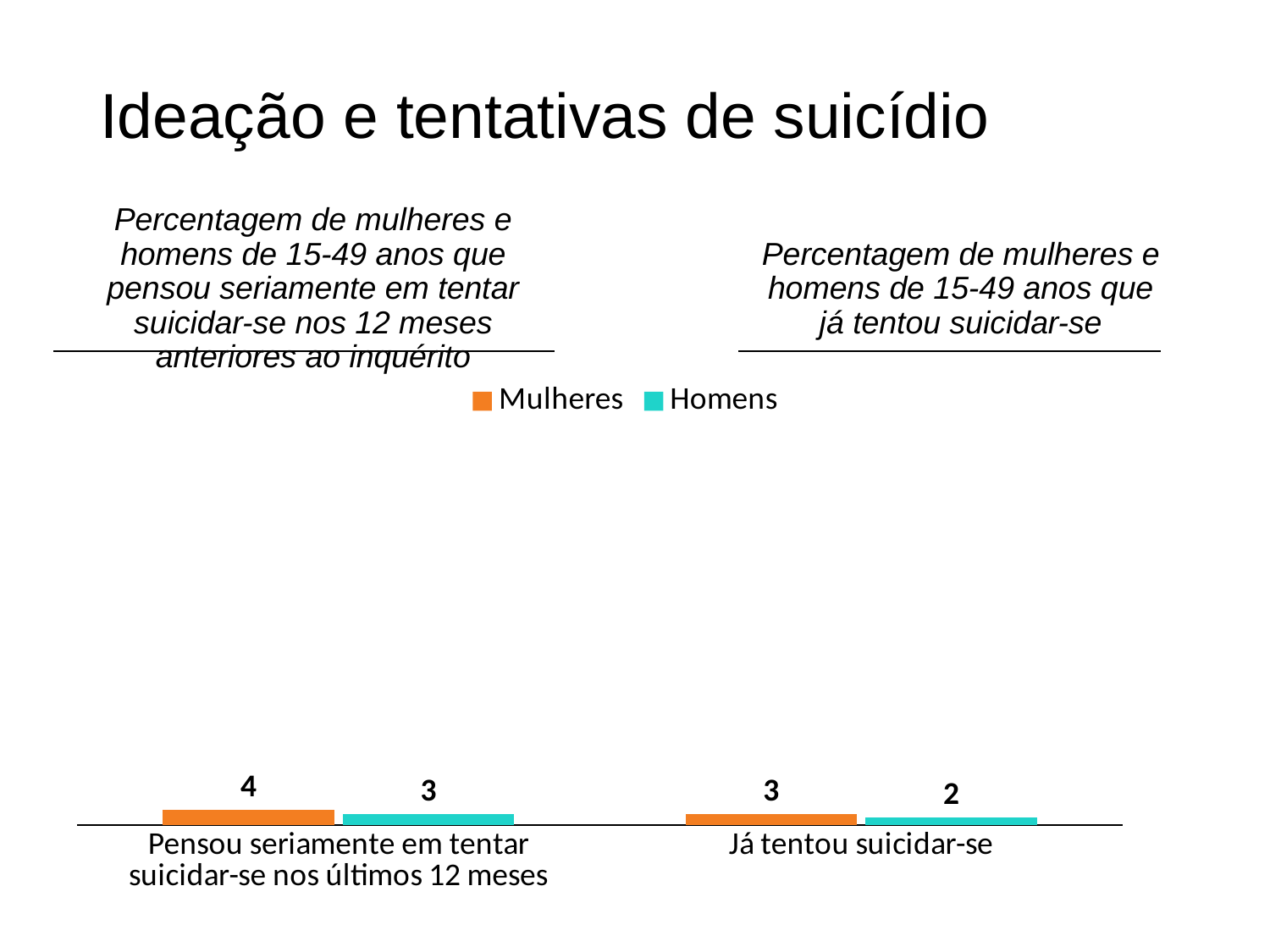

# Ideação e tentativas de suicídio
Percentagem de mulheres e homens de 15-49 anos que pensou seriamente em tentar suicidar-se nos 12 meses anteriores ao inquérito
Percentagem de mulheres e homens de 15-49 anos que já tentou suicidar-se

### Chart

| Category | Mulheres | Homens |
|---|---|---|
| Pensou seriamente em tentar suicidar-se nos últimos 12 meses | 4.0 | 3.0 |
| Já tentou suicidar-se | 3.0 | 2.0 |